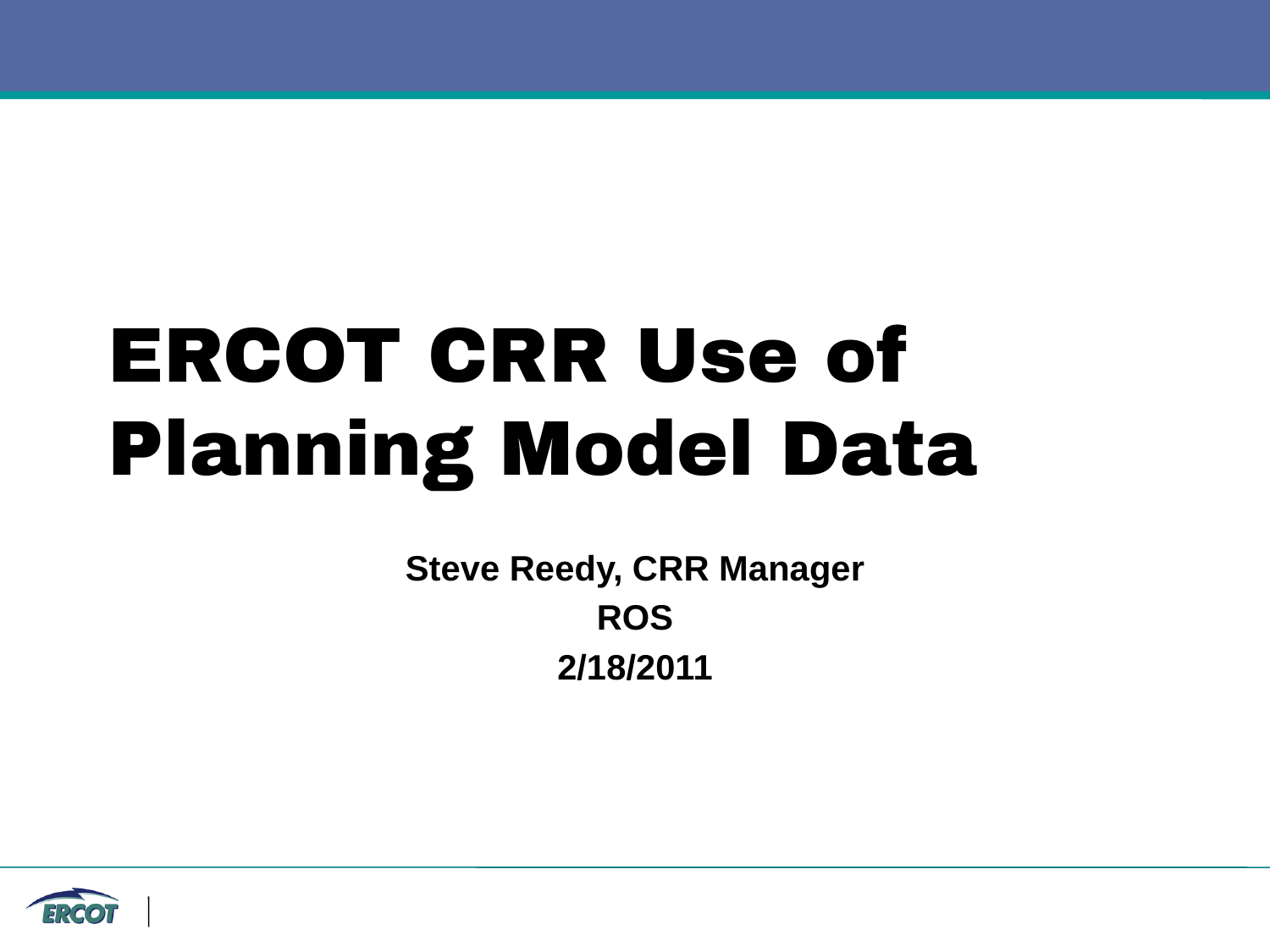

# ERCOT CRR Use of Planning Model Data
Steve Reedy, CRR Manager
ROS
2/18/2011